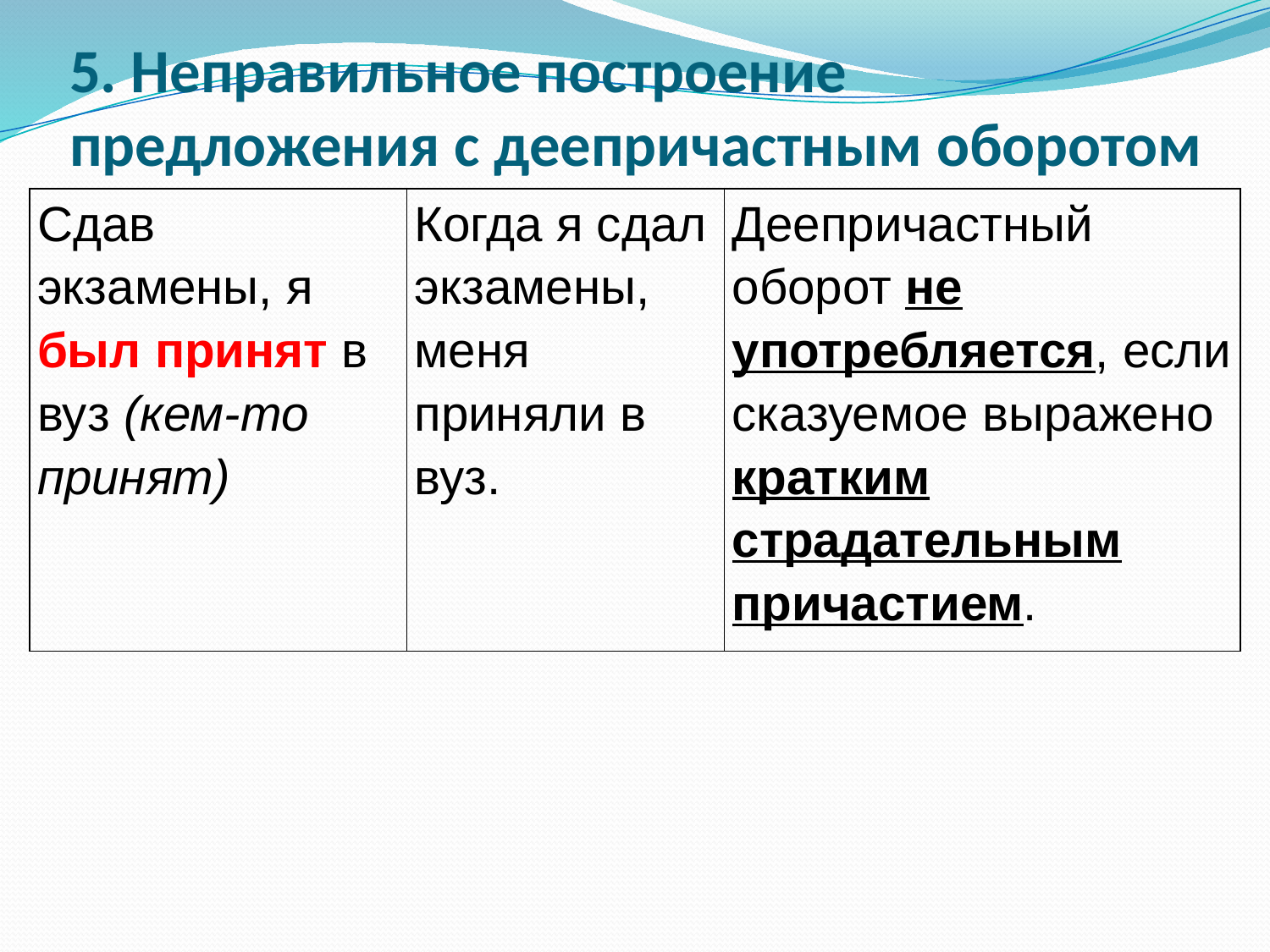

# 5. Неправильное построение предложения с деепричастным оборотом
| Сдав экзамены, я был принят в вуз (кем-то принят) | Когда я сдал экзамены, меня приняли в вуз. | Деепричастный оборот не употребляется, если сказуемое выражено кратким страдательным причастием. |
| --- | --- | --- |